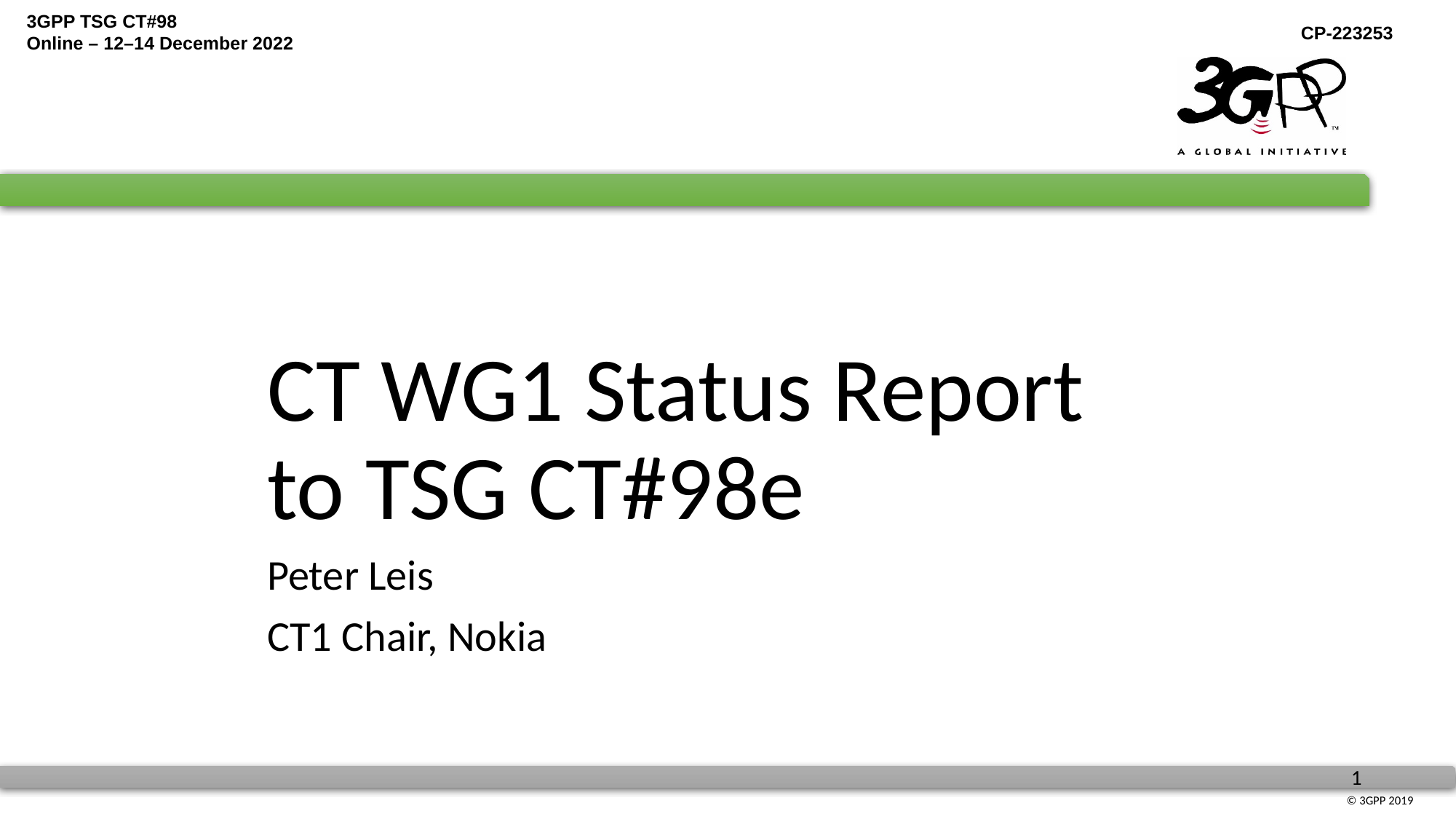

# CT WG1 Status Report to TSG CT#98e
Peter Leis
CT1 Chair, Nokia